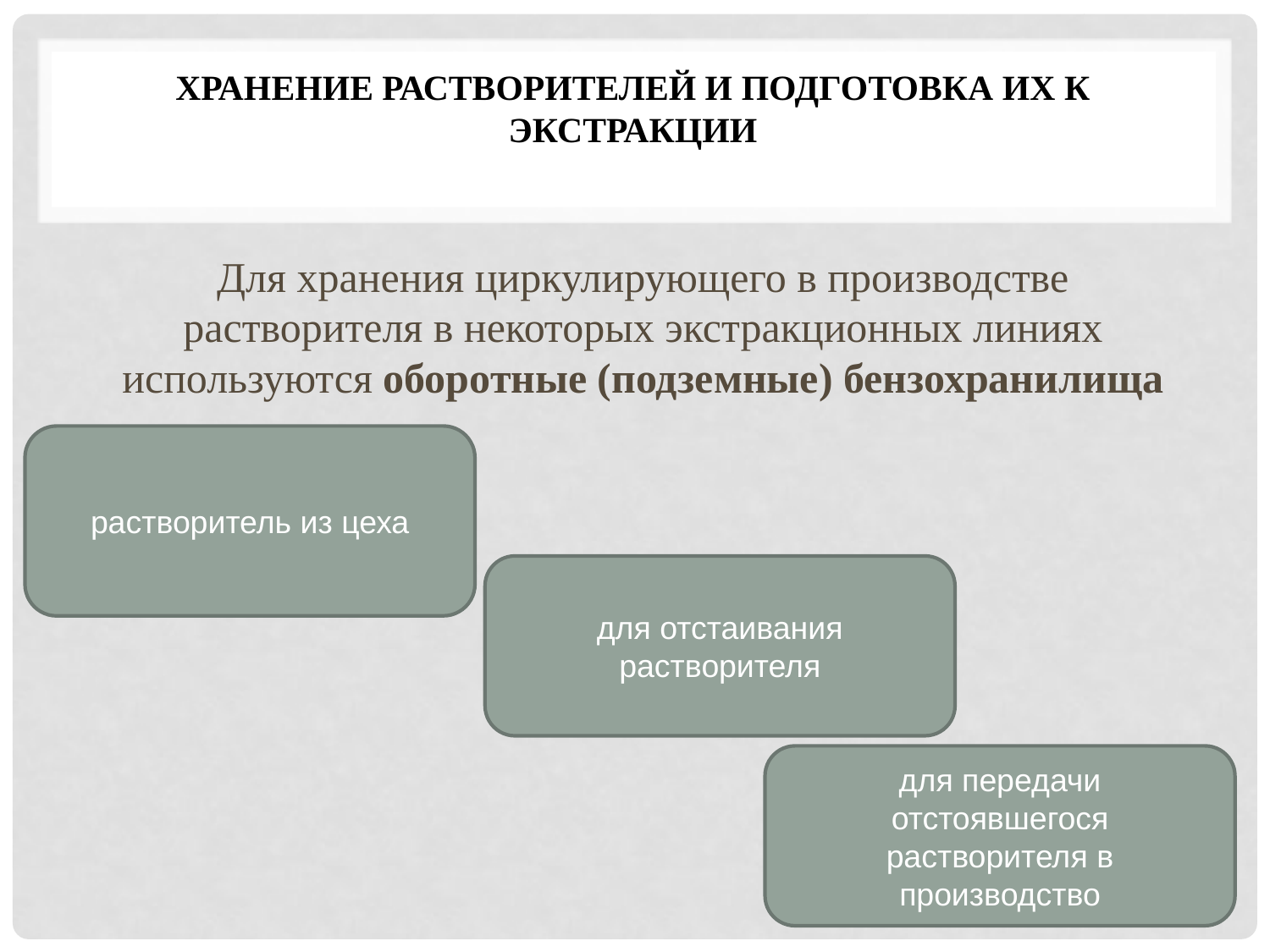

# ХРАНЕНИЕ РАСТВОРИТЕЛЕЙ И ПОДГОТОВКА ИХ К ЭКСТРАКЦИИ
Для хранения циркулирующего в производстве растворителя в некоторых экстракционных линиях используются оборотные (подземные) бензохранилища
растворитель из цеха
для отстаивания растворителя
для передачи отстоявшегося растворителя в производство